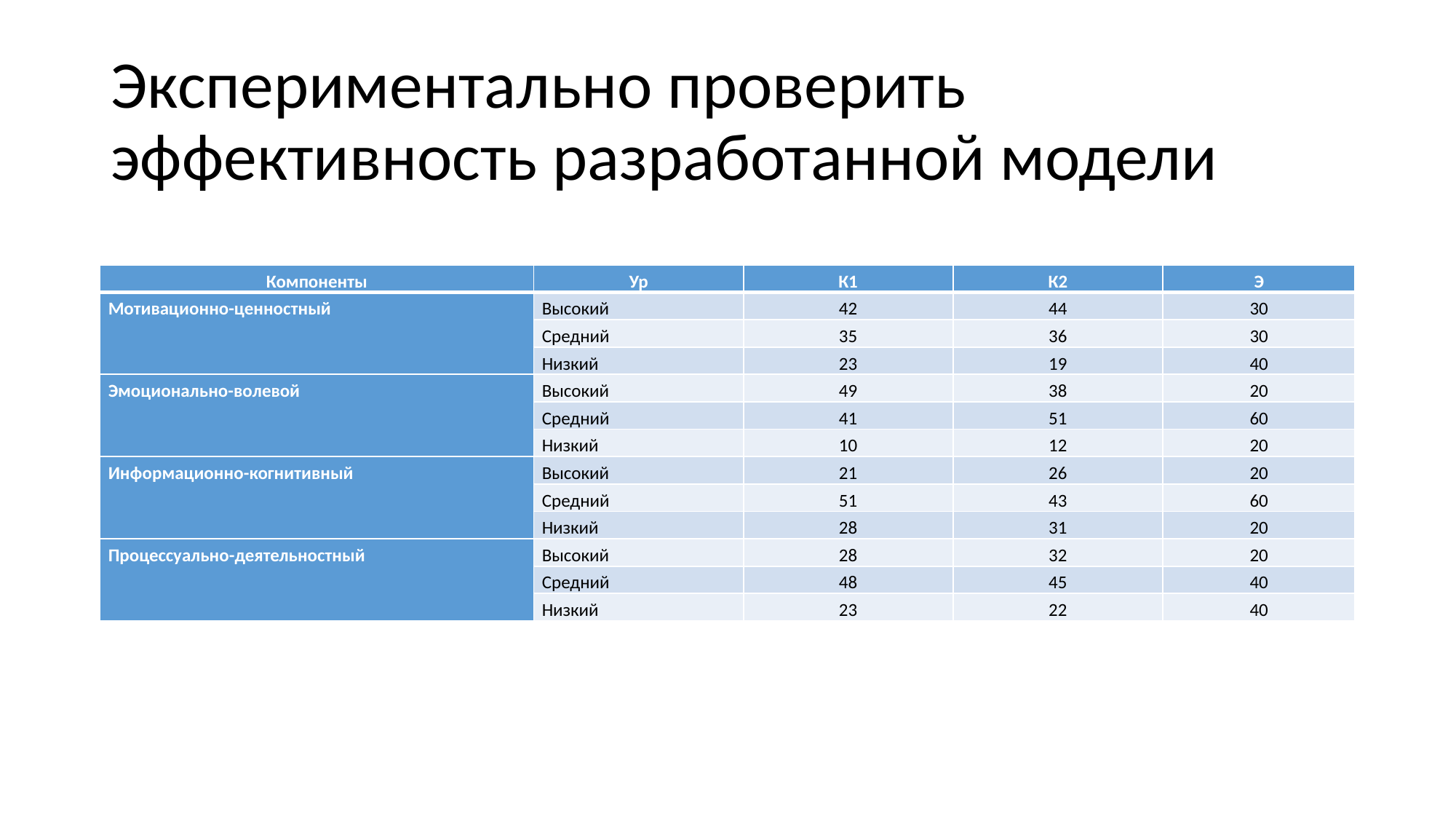

# Экспериментально проверить эффективность разработанной модели
| Компоненты | Ур | К1 | К2 | Э |
| --- | --- | --- | --- | --- |
| Мотивационно-ценностный | Высокий | 42 | 44 | 30 |
|  | Средний | 35 | 36 | 30 |
|  | Низкий | 23 | 19 | 40 |
| Эмоционально-волевой | Высокий | 49 | 38 | 20 |
|  | Средний | 41 | 51 | 60 |
|  | Низкий | 10 | 12 | 20 |
| Информационно-когнитивный | Высокий | 21 | 26 | 20 |
|  | Средний | 51 | 43 | 60 |
|  | Низкий | 28 | 31 | 20 |
| Процессуально-деятельностный | Высокий | 28 | 32 | 20 |
|  | Средний | 48 | 45 | 40 |
|  | Низкий | 23 | 22 | 40 |